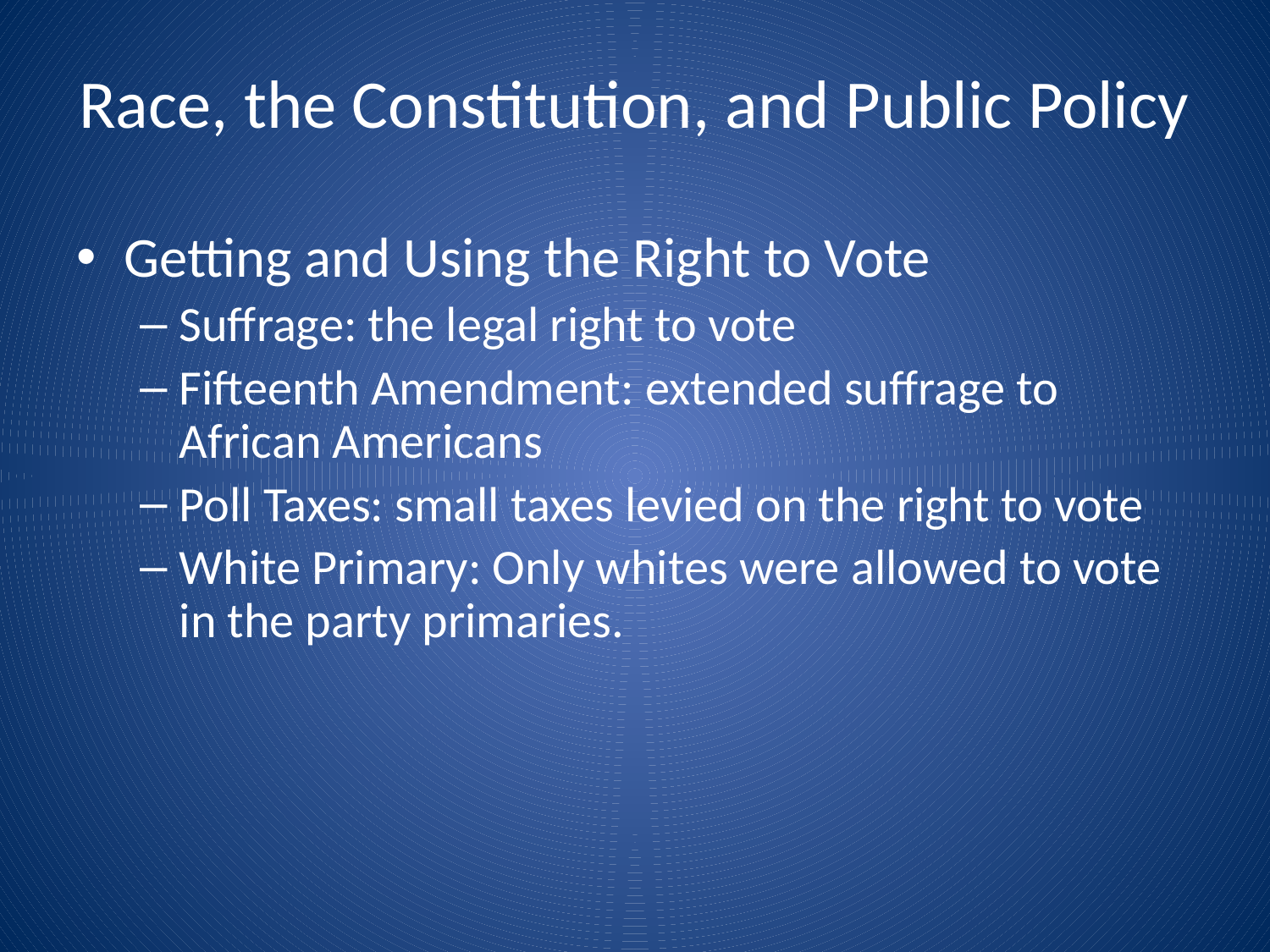

# Race, the Constitution, and Public Policy
Getting and Using the Right to Vote
Suffrage: the legal right to vote
Fifteenth Amendment: extended suffrage to African Americans
Poll Taxes: small taxes levied on the right to vote
White Primary: Only whites were allowed to vote in the party primaries.